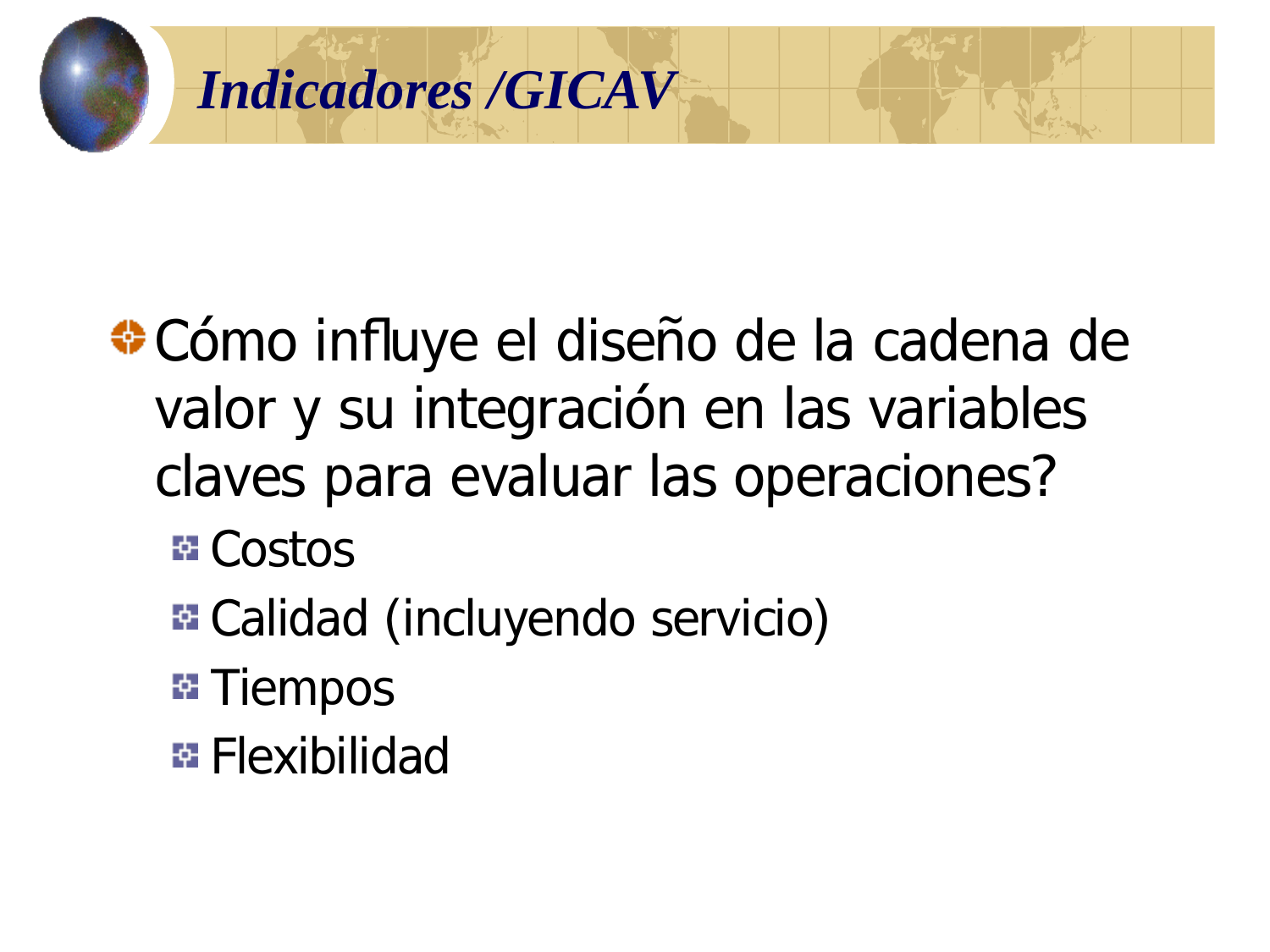

# Indicadores /GICAV
Cómo influye el diseño de la cadena de valor y su integración en las variables claves para evaluar las operaciones?
Costos
Calidad (incluyendo servicio)
Tiempos
Flexibilidad